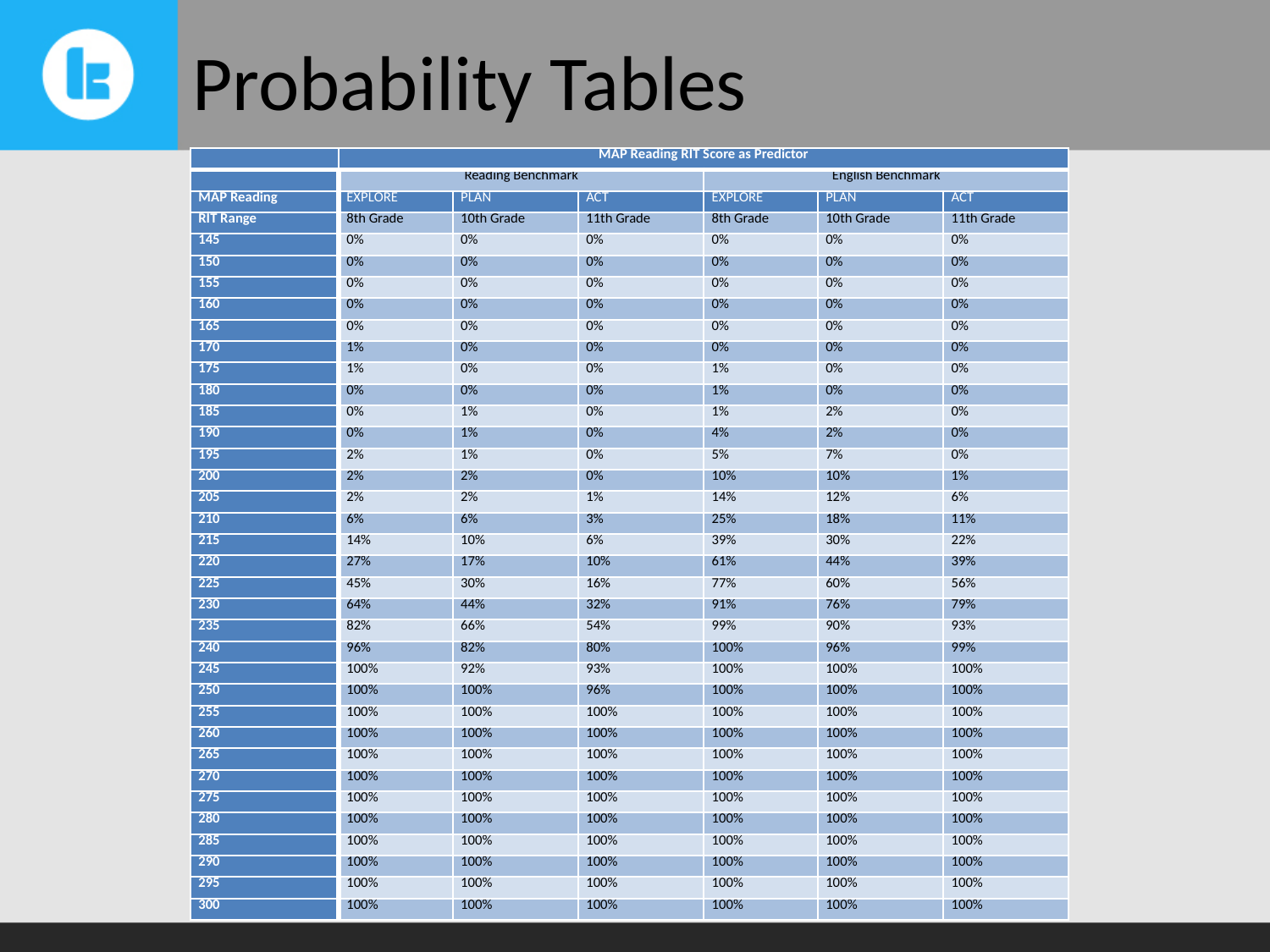

# Probability Tables
|  | MAP Reading RIT Score as Predictor |  |  |  |  |  |
| --- | --- | --- | --- | --- | --- | --- |
|  | Reading Benchmark |  |  | English Benchmark |  |  |
| MAP Reading | EXPLORE | PLAN | ACT | EXPLORE | PLAN | ACT |
| RIT Range | 8th Grade | 10th Grade | 11th Grade | 8th Grade | 10th Grade | 11th Grade |
| 145 | 0% | 0% | 0% | 0% | 0% | 0% |
| 150 | 0% | 0% | 0% | 0% | 0% | 0% |
| 155 | 0% | 0% | 0% | 0% | 0% | 0% |
| 160 | 0% | 0% | 0% | 0% | 0% | 0% |
| 165 | 0% | 0% | 0% | 0% | 0% | 0% |
| 170 | 1% | 0% | 0% | 0% | 0% | 0% |
| 175 | 1% | 0% | 0% | 1% | 0% | 0% |
| 180 | 0% | 0% | 0% | 1% | 0% | 0% |
| 185 | 0% | 1% | 0% | 1% | 2% | 0% |
| 190 | 0% | 1% | 0% | 4% | 2% | 0% |
| 195 | 2% | 1% | 0% | 5% | 7% | 0% |
| 200 | 2% | 2% | 0% | 10% | 10% | 1% |
| 205 | 2% | 2% | 1% | 14% | 12% | 6% |
| 210 | 6% | 6% | 3% | 25% | 18% | 11% |
| 215 | 14% | 10% | 6% | 39% | 30% | 22% |
| 220 | 27% | 17% | 10% | 61% | 44% | 39% |
| 225 | 45% | 30% | 16% | 77% | 60% | 56% |
| 230 | 64% | 44% | 32% | 91% | 76% | 79% |
| 235 | 82% | 66% | 54% | 99% | 90% | 93% |
| 240 | 96% | 82% | 80% | 100% | 96% | 99% |
| 245 | 100% | 92% | 93% | 100% | 100% | 100% |
| 250 | 100% | 100% | 96% | 100% | 100% | 100% |
| 255 | 100% | 100% | 100% | 100% | 100% | 100% |
| 260 | 100% | 100% | 100% | 100% | 100% | 100% |
| 265 | 100% | 100% | 100% | 100% | 100% | 100% |
| 270 | 100% | 100% | 100% | 100% | 100% | 100% |
| 275 | 100% | 100% | 100% | 100% | 100% | 100% |
| 280 | 100% | 100% | 100% | 100% | 100% | 100% |
| 285 | 100% | 100% | 100% | 100% | 100% | 100% |
| 290 | 100% | 100% | 100% | 100% | 100% | 100% |
| 295 | 100% | 100% | 100% | 100% | 100% | 100% |
| 300 | 100% | 100% | 100% | 100% | 100% | 100% |